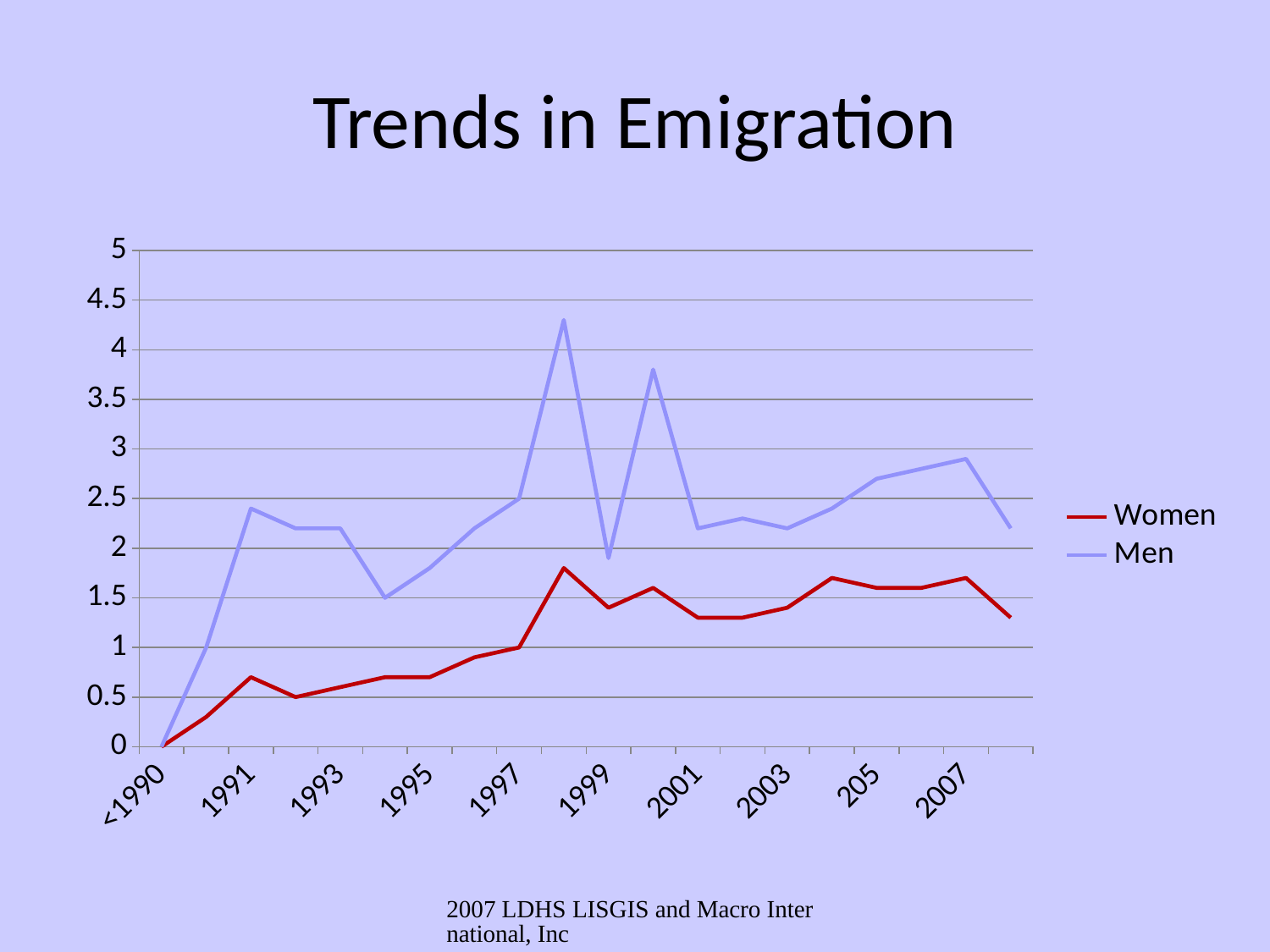

# Trends in Emigration

### Chart

| Category | Women | Men |
|---|---|---|
| <1990 | 0.0 | 0.0 |
| 1990 | 0.30000000000000016 | 1.0 |
| 1991 | 0.7000000000000003 | 2.4 |
| 1992 | 0.5 | 2.2 |
| 1993 | 0.6000000000000003 | 2.2 |
| 1994 | 0.7000000000000003 | 1.5 |
| 1995 | 0.7000000000000003 | 1.8 |
| 1996 | 0.9 | 2.2 |
| 1997 | 1.0 | 2.5 |
| 1998 | 1.8 | 4.3 |
| 1999 | 1.4 | 1.9000000000000001 |
| 2000 | 1.6 | 3.8 |
| 2001 | 1.3 | 2.2 |
| 2002 | 1.3 | 2.3 |
| 2003 | 1.4 | 2.2 |
| 2004 | 1.7 | 2.4 |
| 205 | 1.6 | 2.7 |
| 2006 | 1.6 | 2.8 |
| 2007 | 1.7 | 2.9 |
| 2008 | 1.3 | 2.2 |
2007 LDHS LISGIS and Macro International, Inc